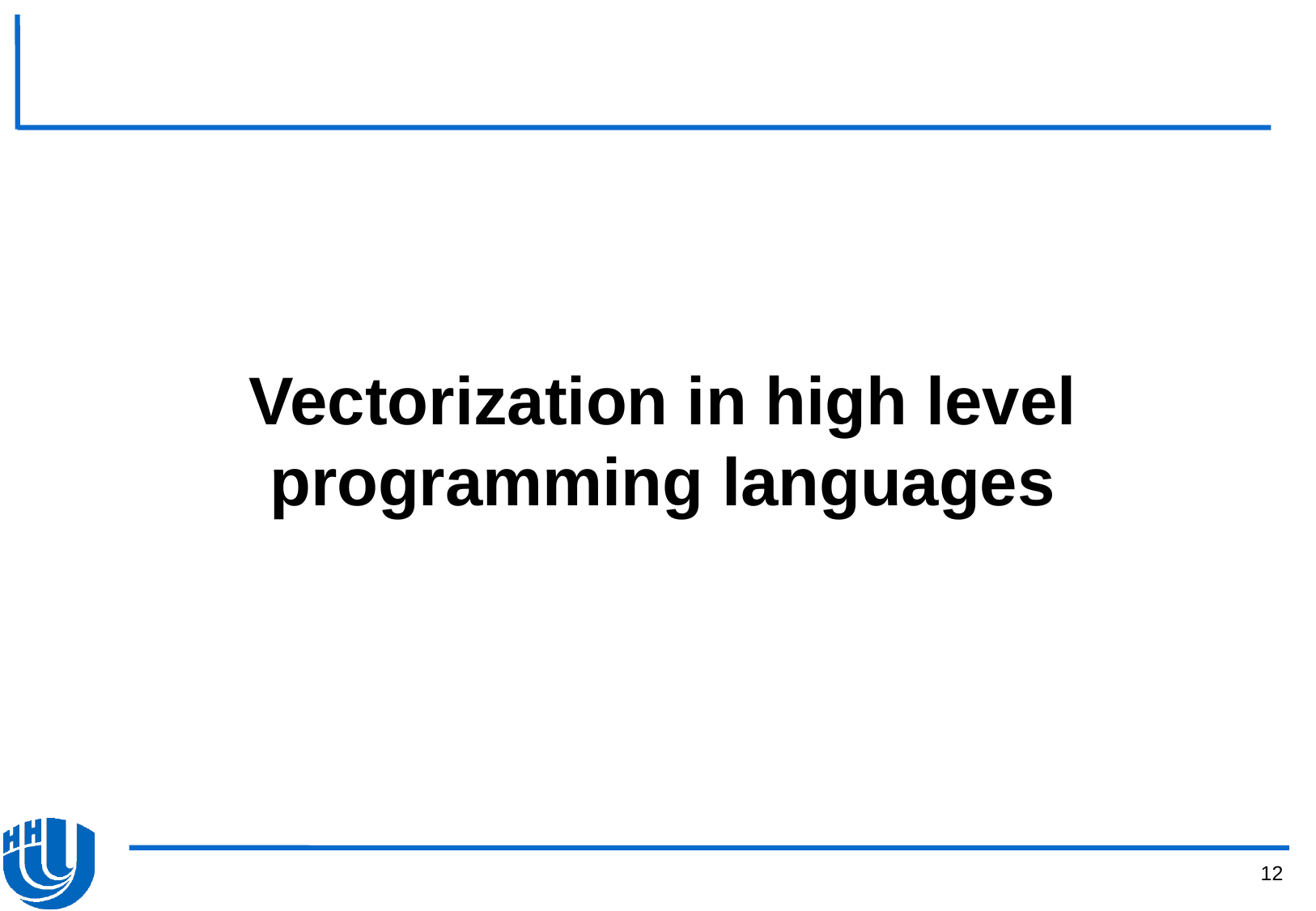

# Vectorization in high level programming languages